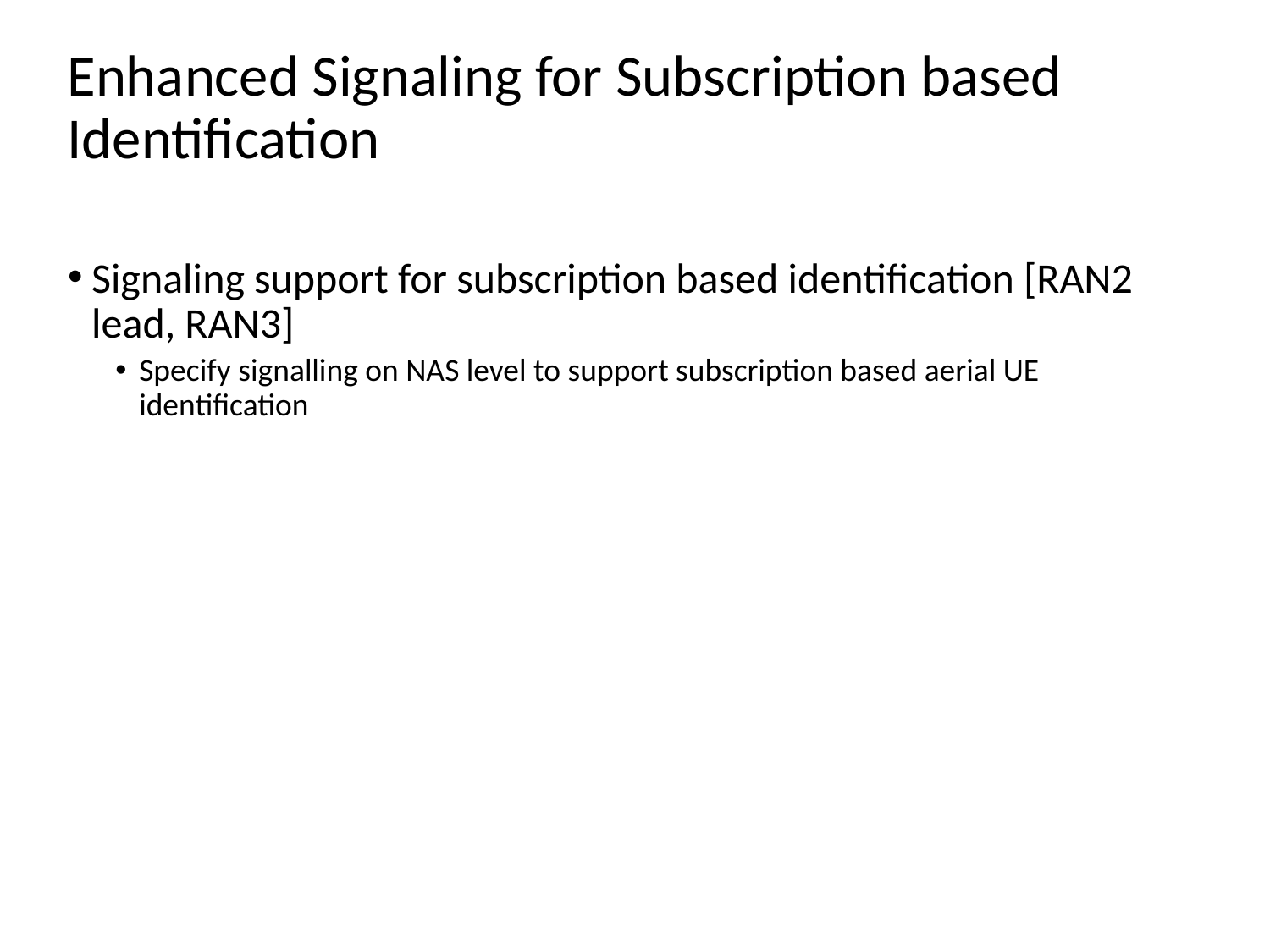

# Enhanced Signaling for Subscription based Identification
Signaling support for subscription based identification [RAN2 lead, RAN3]
Specify signalling on NAS level to support subscription based aerial UE identification